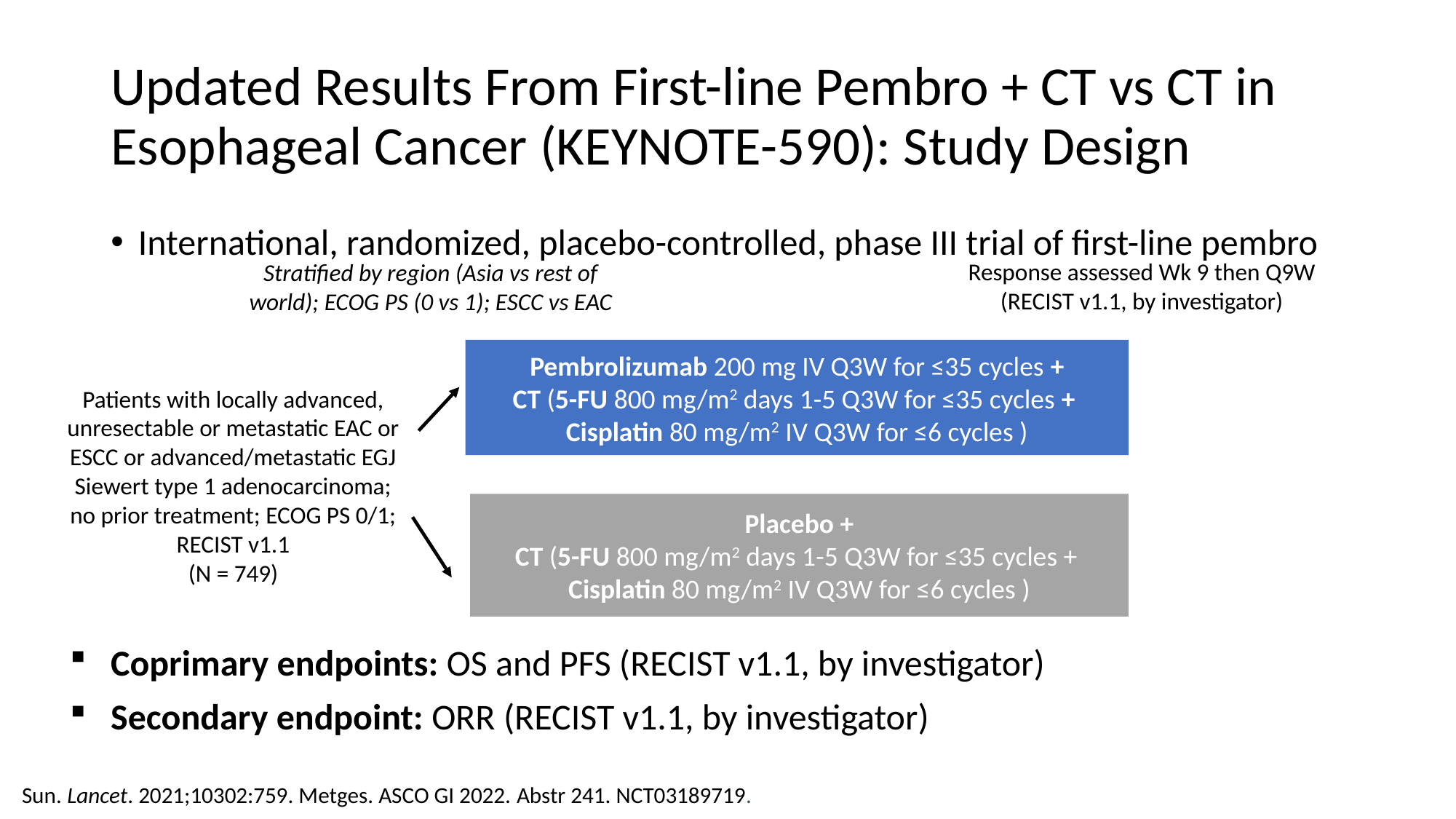

# Updated Results From First-line Pembro + CT vs CT in Esophageal Cancer (KEYNOTE-590): Study Design
International, randomized, placebo-controlled, phase III trial of first-line pembro
Response assessed Wk 9 then Q9W (RECIST v1.1, by investigator)
Stratified by region (Asia vs rest of world); ECOG PS (0 vs 1); ESCC vs EAC

Pembrolizumab 200 mg IV Q3W for ≤35 cycles +
CT (5-FU 800 mg/m2 days 1-5 Q3W for ≤35 cycles +
Cisplatin 80 mg/m2 IV Q3W for ≤6 cycles )

Patients with locally advanced, unresectable or metastatic EAC or ESCC or advanced/metastatic EGJ Siewert type 1 adenocarcinoma; no prior treatment; ECOG PS 0/1; RECIST v1.1
(N = 749)

Placebo +
CT (5-FU 800 mg/m2 days 1-5 Q3W for ≤35 cycles +
Cisplatin 80 mg/m2 IV Q3W for ≤6 cycles )

Coprimary endpoints: OS and PFS (RECIST v1.1, by investigator)
Secondary endpoint: ORR (RECIST v1.1, by investigator)
Sun. Lancet. 2021;10302:759. Metges. ASCO GI 2022. Abstr 241. NCT03189719.